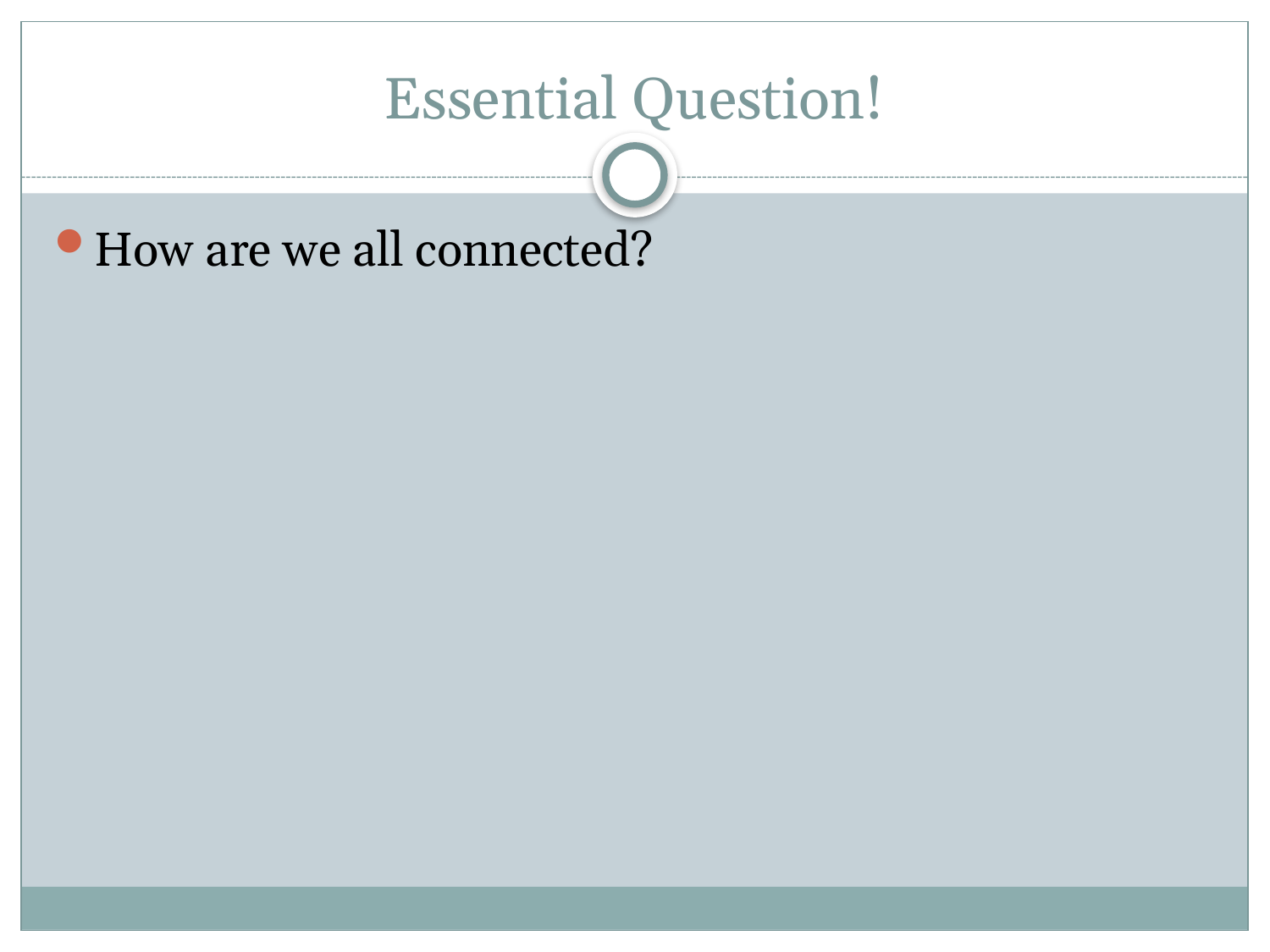

# Essential Question!
How are we all connected?